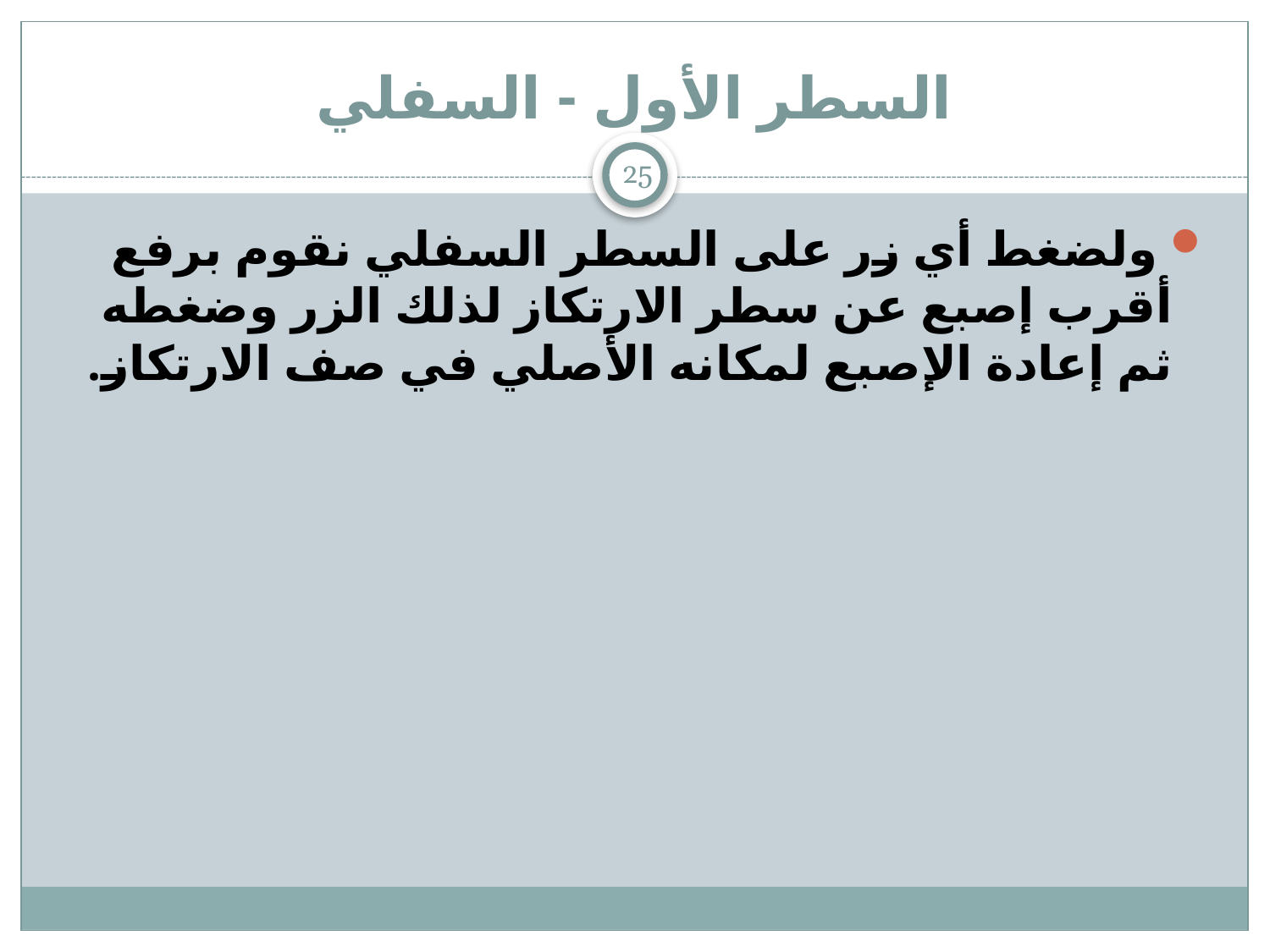

# السطر الأول - السفلي
25
 ولضغط أي زر على السطر السفلي نقوم برفع أقرب إصبع عن سطر الارتكاز لذلك الزر وضغطه ثم إعادة الإصبع لمكانه الأصلي في صف الارتكاز.